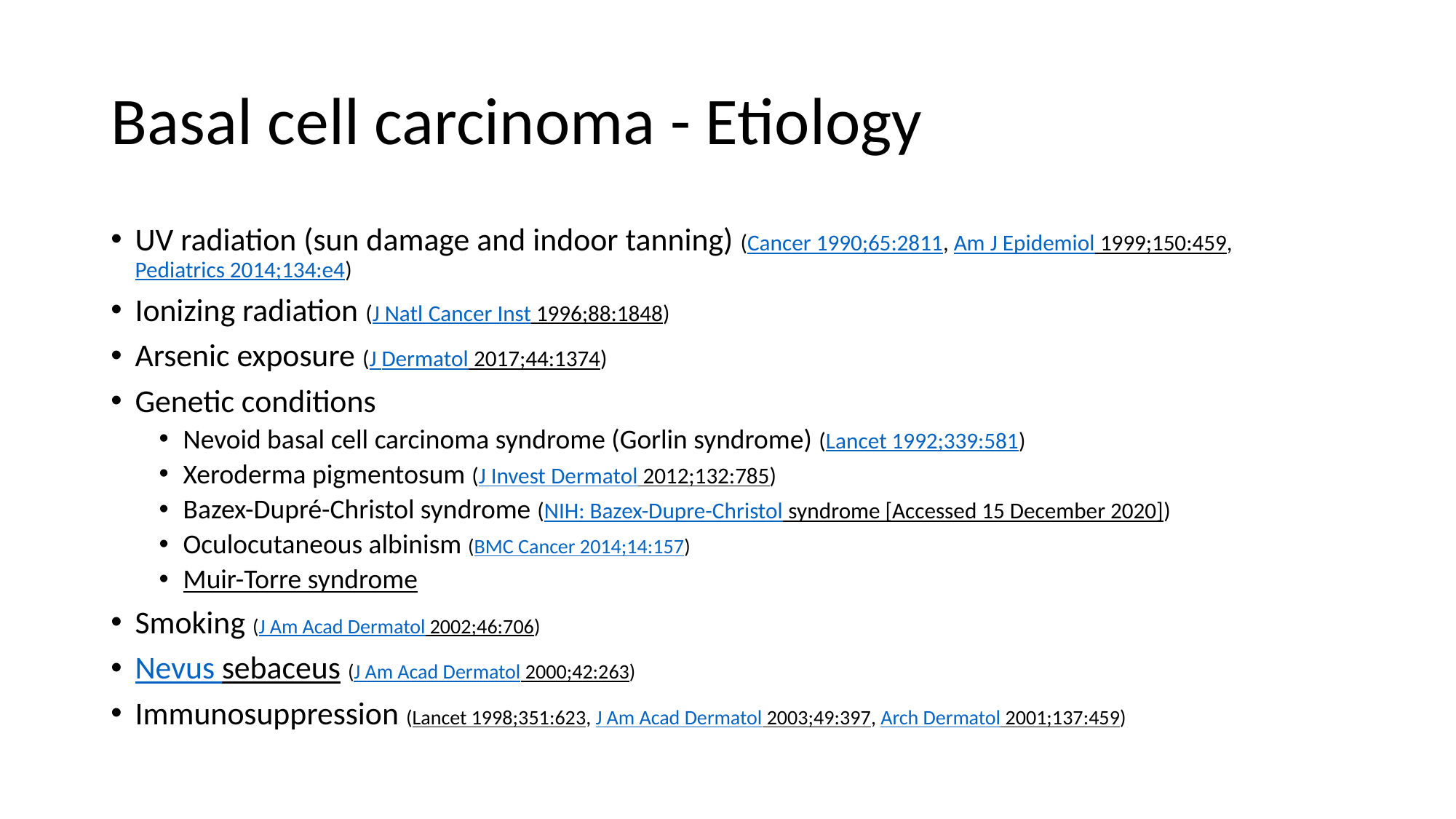

# Basal cell carcinoma - Etiology
UV radiation (sun damage and indoor tanning) (Cancer 1990;65:2811, Am J Epidemiol 1999;150:459, Pediatrics 2014;134:e4)
Ionizing radiation (J Natl Cancer Inst 1996;88:1848)
Arsenic exposure (J Dermatol 2017;44:1374)
Genetic conditions
Nevoid basal cell carcinoma syndrome (Gorlin syndrome) (Lancet 1992;339:581)
Xeroderma pigmentosum (J Invest Dermatol 2012;132:785)
Bazex-Dupré-Christol syndrome (NIH: Bazex-Dupre-Christol syndrome [Accessed 15 December 2020])
Oculocutaneous albinism (BMC Cancer 2014;14:157)
Muir-Torre syndrome
Smoking (J Am Acad Dermatol 2002;46:706)
Nevus sebaceus (J Am Acad Dermatol 2000;42:263)
Immunosuppression (Lancet 1998;351:623, J Am Acad Dermatol 2003;49:397, Arch Dermatol 2001;137:459)